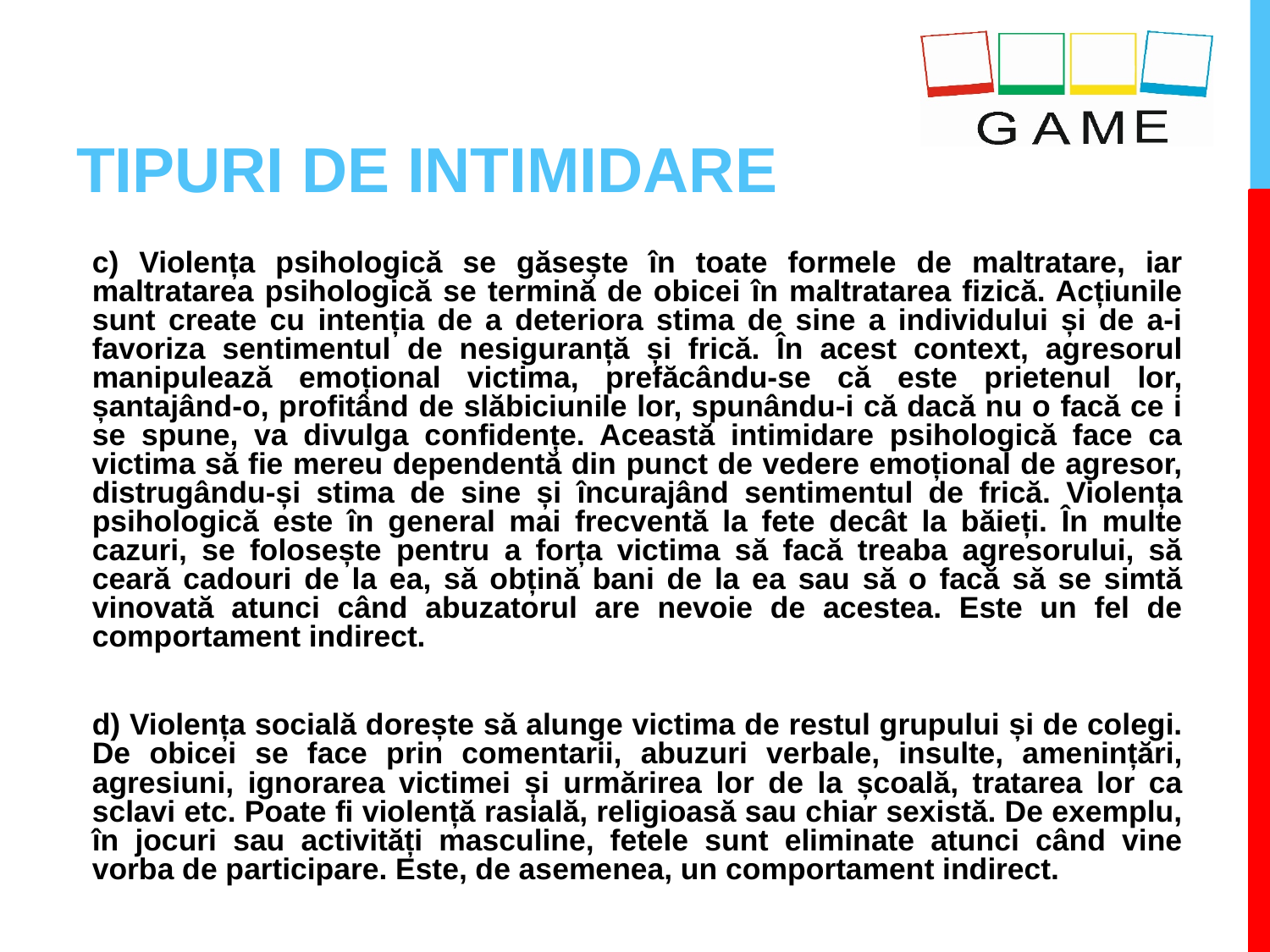

# TIPURI DE INTIMIDARE
c) Violența psihologică se găsește în toate formele de maltratare, iar maltratarea psihologică se termină de obicei în maltratarea fizică. Acțiunile sunt create cu intenția de a deteriora stima de sine a individului și de a-i favoriza sentimentul de nesiguranță și frică. În acest context, agresorul manipulează emoțional victima, prefăcându-se că este prietenul lor, șantajând-o, profitând de slăbiciunile lor, spunându-i că dacă nu o facă ce i se spune, va divulga confidențe. Această intimidare psihologică face ca victima să fie mereu dependentă din punct de vedere emoțional de agresor, distrugându-și stima de sine și încurajând sentimentul de frică. Violența psihologică este în general mai frecventă la fete decât la băieți. În multe cazuri, se folosește pentru a forța victima să facă treaba agresorului, să ceară cadouri de la ea, să obțină bani de la ea sau să o facă să se simtă vinovată atunci când abuzatorul are nevoie de acestea. Este un fel de comportament indirect.

d) Violența socială dorește să alunge victima de restul grupului și de colegi. De obicei se face prin comentarii, abuzuri verbale, insulte, amenințări, agresiuni, ignorarea victimei și urmărirea lor de la școală, tratarea lor ca sclavi etc. Poate fi violență rasială, religioasă sau chiar sexistă. De exemplu, în jocuri sau activități masculine, fetele sunt eliminate atunci când vine vorba de participare. Este, de asemenea, un comportament indirect.